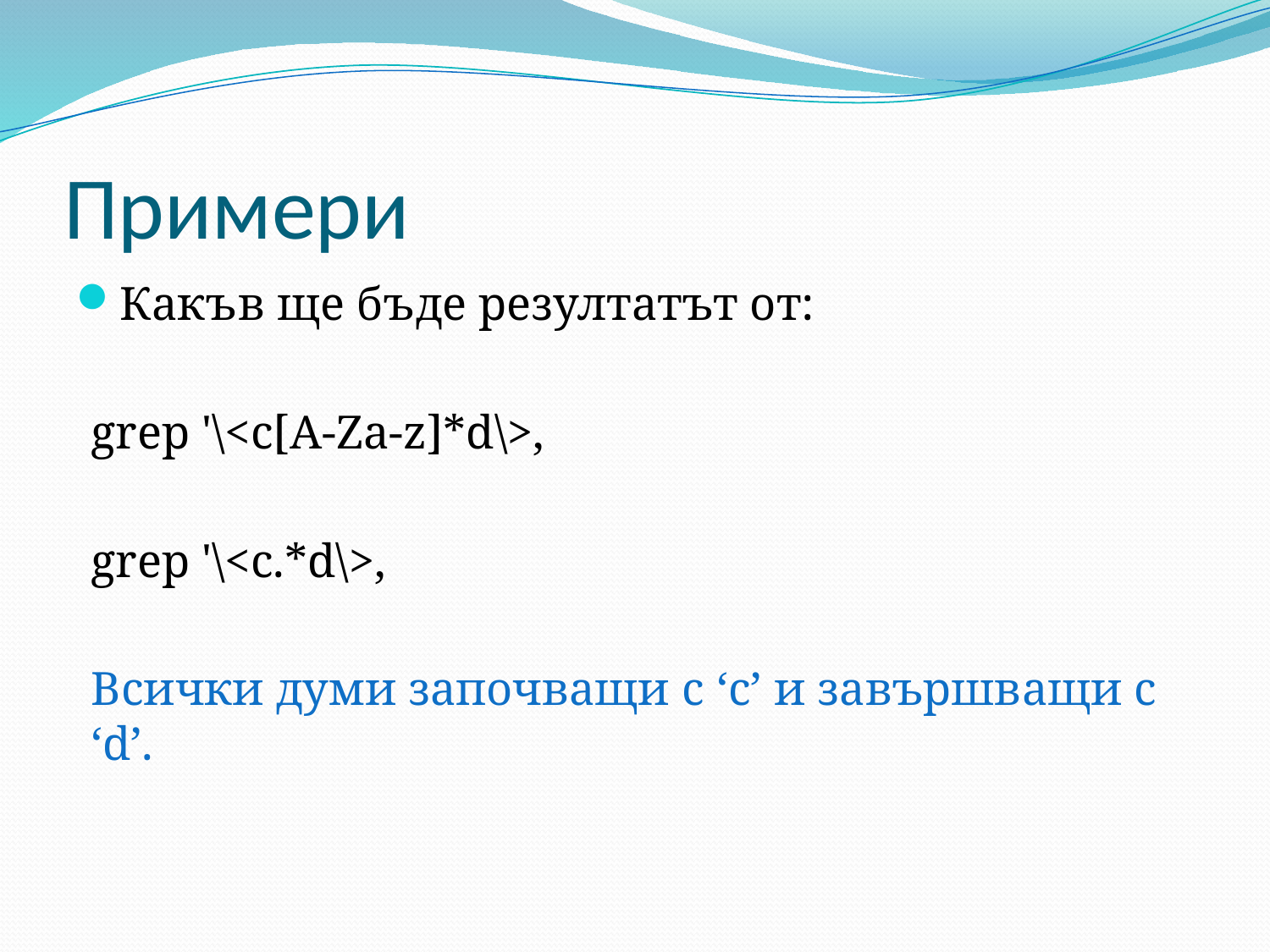

# Примери
Какъв ще бъде резултатът от:

grep '\<c[A-Za-z]*d\>‚

grep '\<c.*d\>‚

Всички думи започващи с ‘c’ и завършващи с ‘d’.